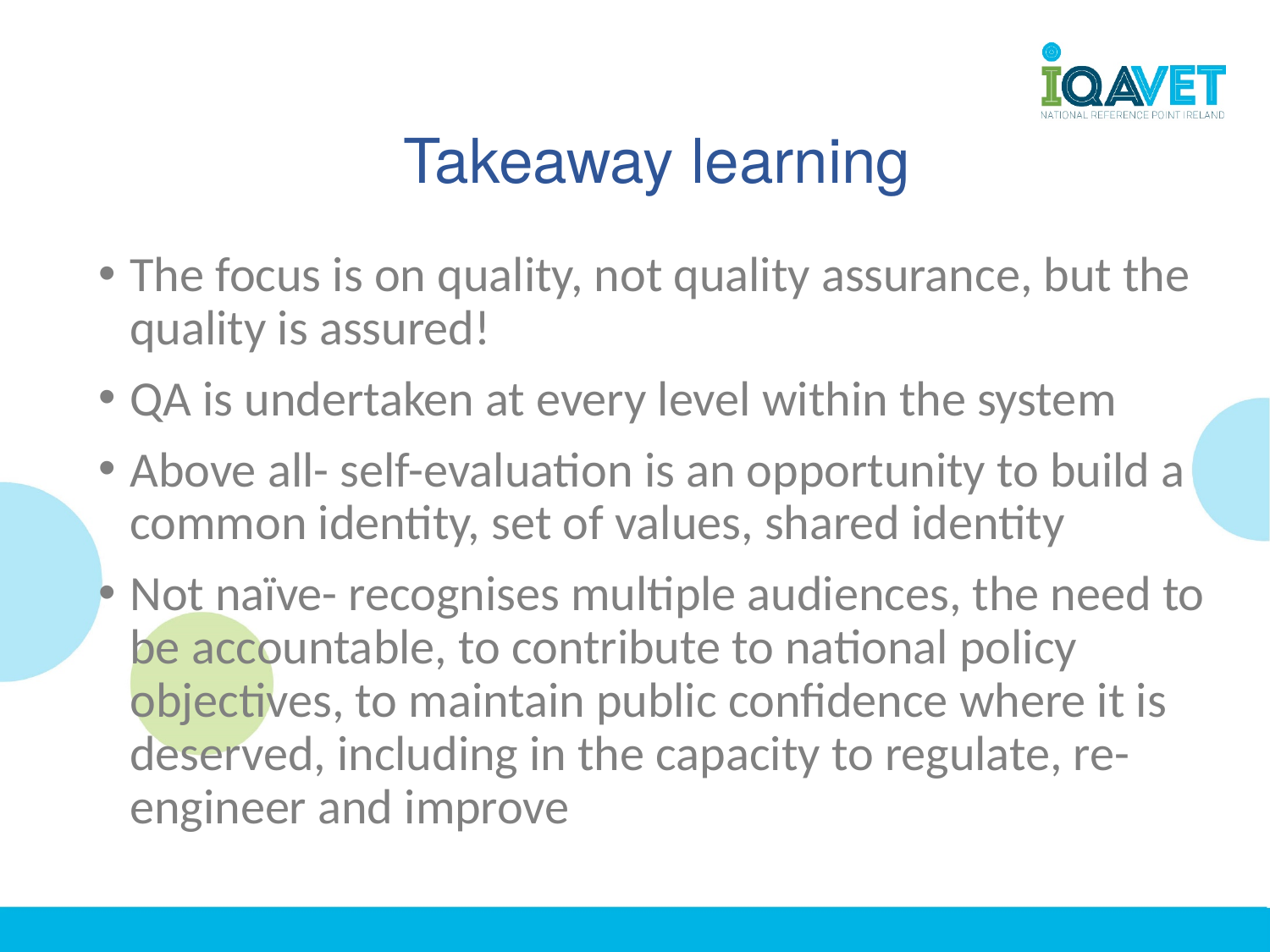

# Takeaway learning
The focus is on quality, not quality assurance, but the quality is assured!
QA is undertaken at every level within the system
Above all- self-evaluation is an opportunity to build a common identity, set of values, shared identity
Not naïve- recognises multiple audiences, the need to be accountable, to contribute to national policy objectives, to maintain public confidence where it is deserved, including in the capacity to regulate, re-engineer and improve